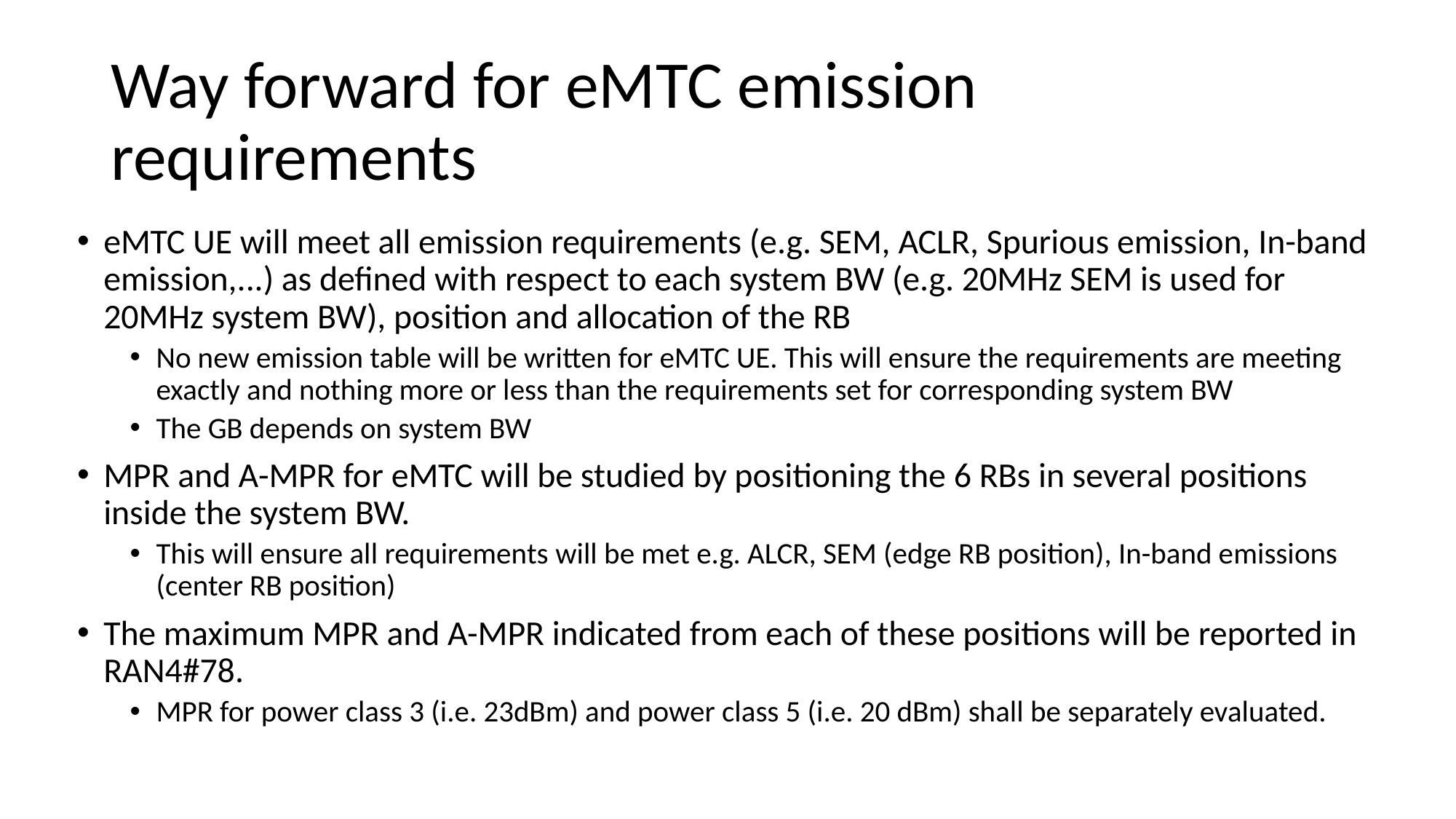

# Way forward for eMTC emission requirements
eMTC UE will meet all emission requirements (e.g. SEM, ACLR, Spurious emission, In-band emission,...) as defined with respect to each system BW (e.g. 20MHz SEM is used for 20MHz system BW), position and allocation of the RB
No new emission table will be written for eMTC UE. This will ensure the requirements are meeting exactly and nothing more or less than the requirements set for corresponding system BW
The GB depends on system BW
MPR and A-MPR for eMTC will be studied by positioning the 6 RBs in several positions inside the system BW.
This will ensure all requirements will be met e.g. ALCR, SEM (edge RB position), In-band emissions (center RB position)
The maximum MPR and A-MPR indicated from each of these positions will be reported in RAN4#78.
MPR for power class 3 (i.e. 23dBm) and power class 5 (i.e. 20 dBm) shall be separately evaluated.